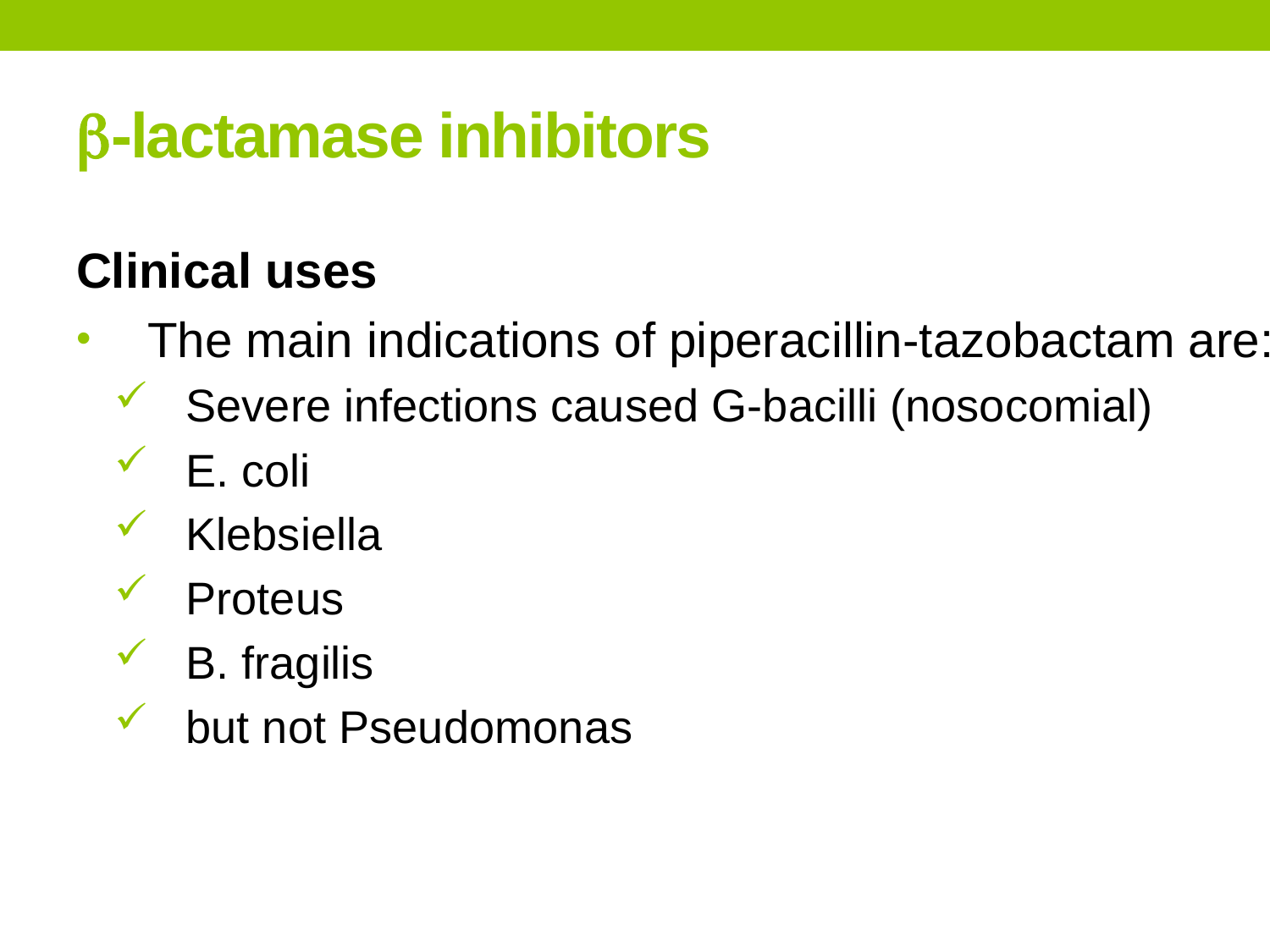

# β-lactamase inhibitors
Clinical uses
The main indications of piperacillin-tazobactam are:
Severe infections caused G-bacilli (nosocomial)
E. coli
Klebsiella
Proteus
B. fragilis
but not Pseudomonas